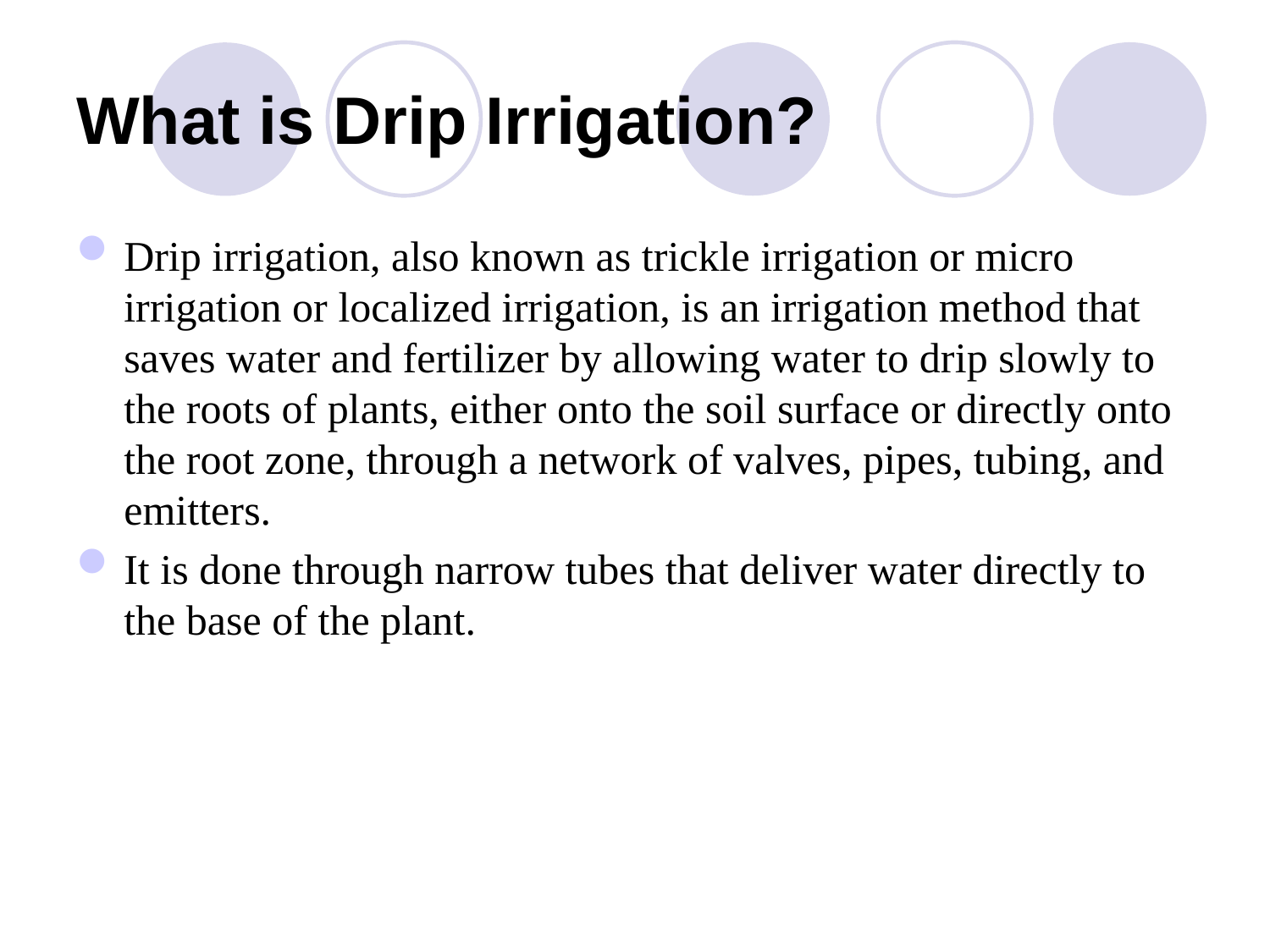

# What is Drip Irrigation?
Drip irrigation, also known as trickle irrigation or micro irrigation or localized irrigation, is an irrigation method that saves water and fertilizer by allowing water to drip slowly to the roots of plants, either onto the soil surface or directly onto the root zone, through a network of valves, pipes, tubing, and emitters.
It is done through narrow tubes that deliver water directly to the base of the plant.